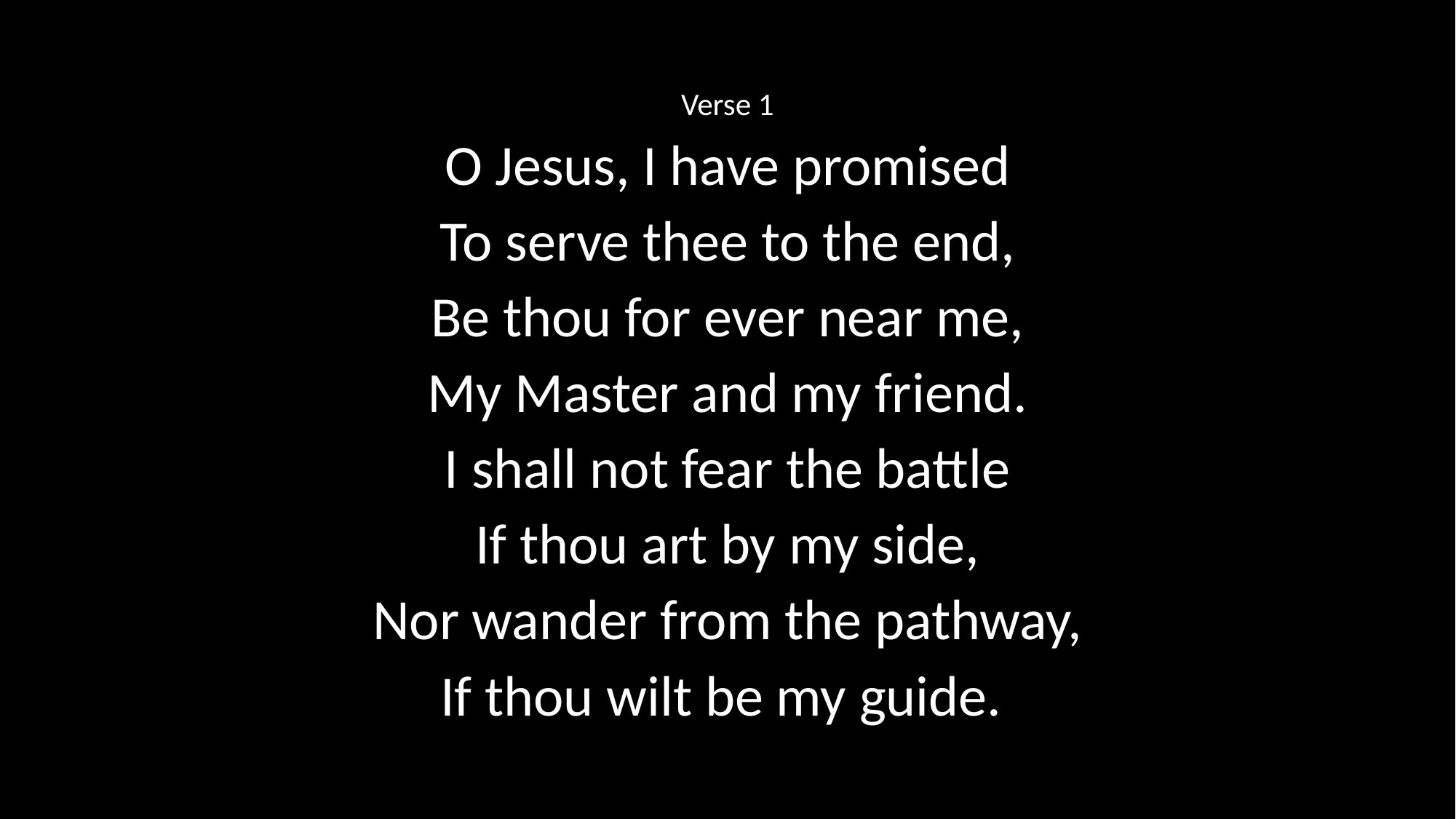

Verse 1
O Jesus, I have promised
To serve thee to the end,
Be thou for ever near me,
My Master and my friend.
I shall not fear the battle
If thou art by my side,
Nor wander from the pathway,
If thou wilt be my guide.